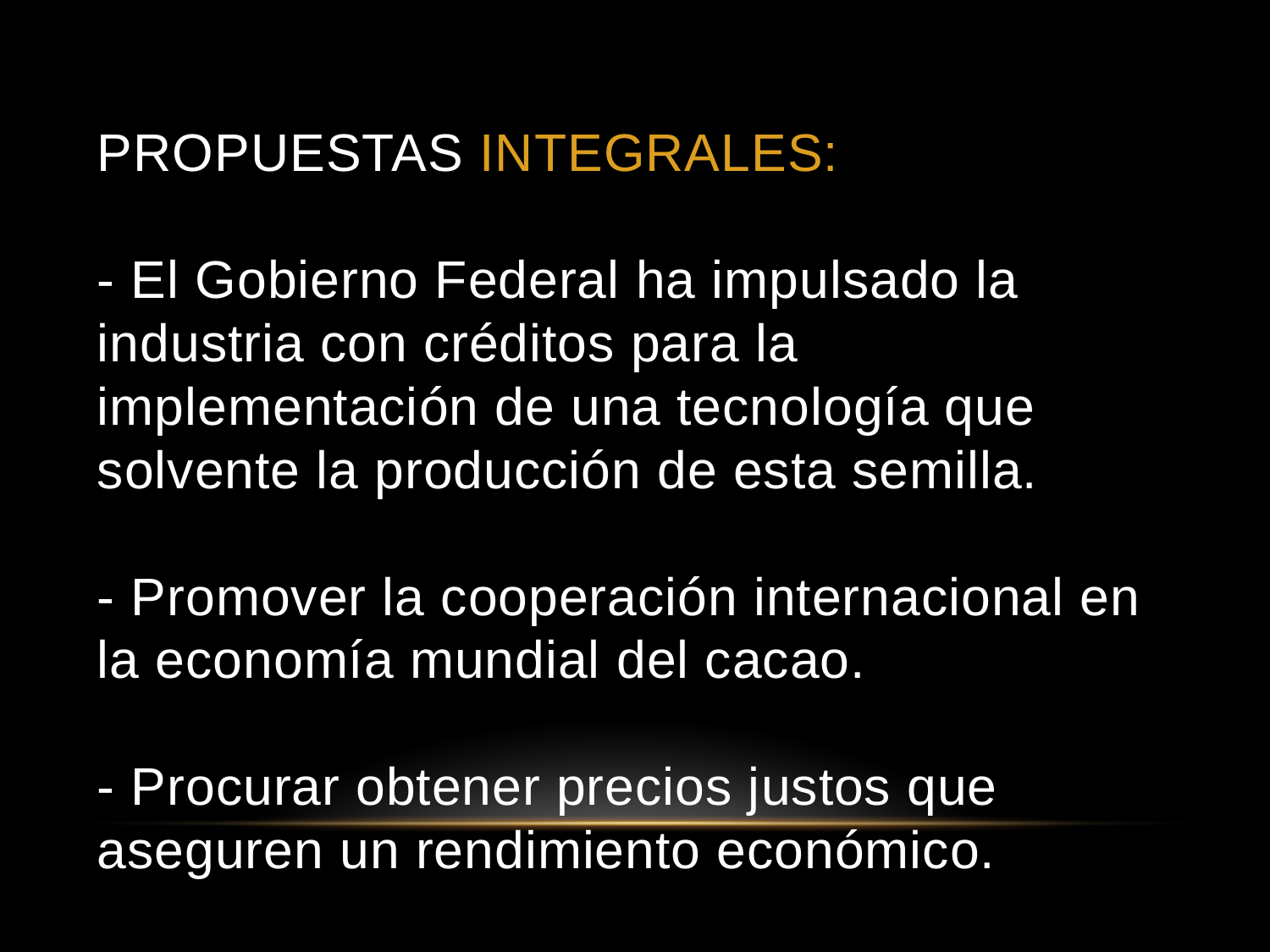

# PROPUESTAS INTEGRALES: - El Gobierno Federal ha impulsado la industria con créditos para la implementación de una tecnología que solvente la producción de esta semilla. - Promover la cooperación internacional en la economía mundial del cacao. - Procurar obtener precios justos que aseguren un rendimiento económico.